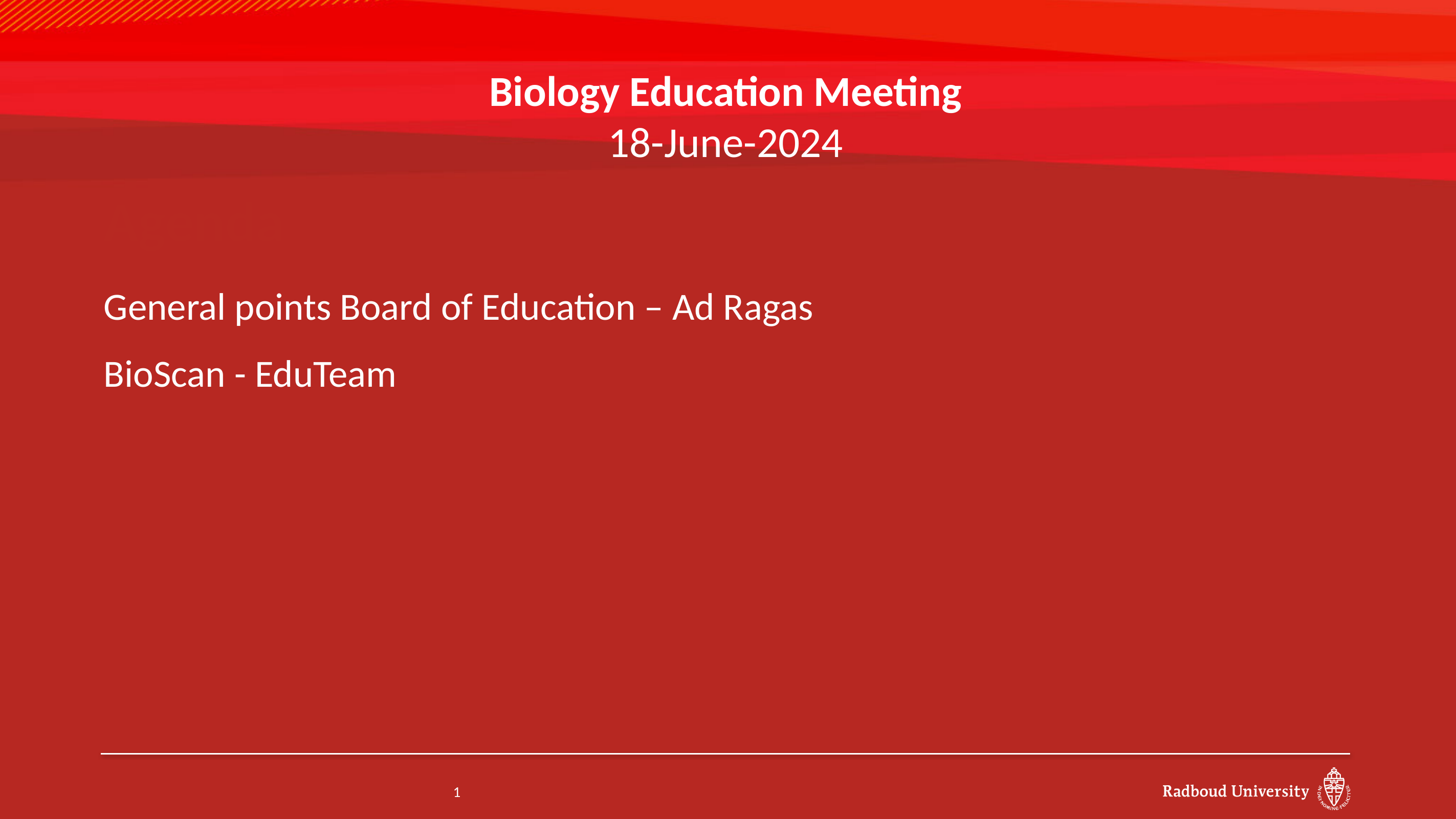

# Biology Education Meeting 18-June-2024
Agenda
General points Board of Education – Ad Ragas
BioScan - EduTeam

1